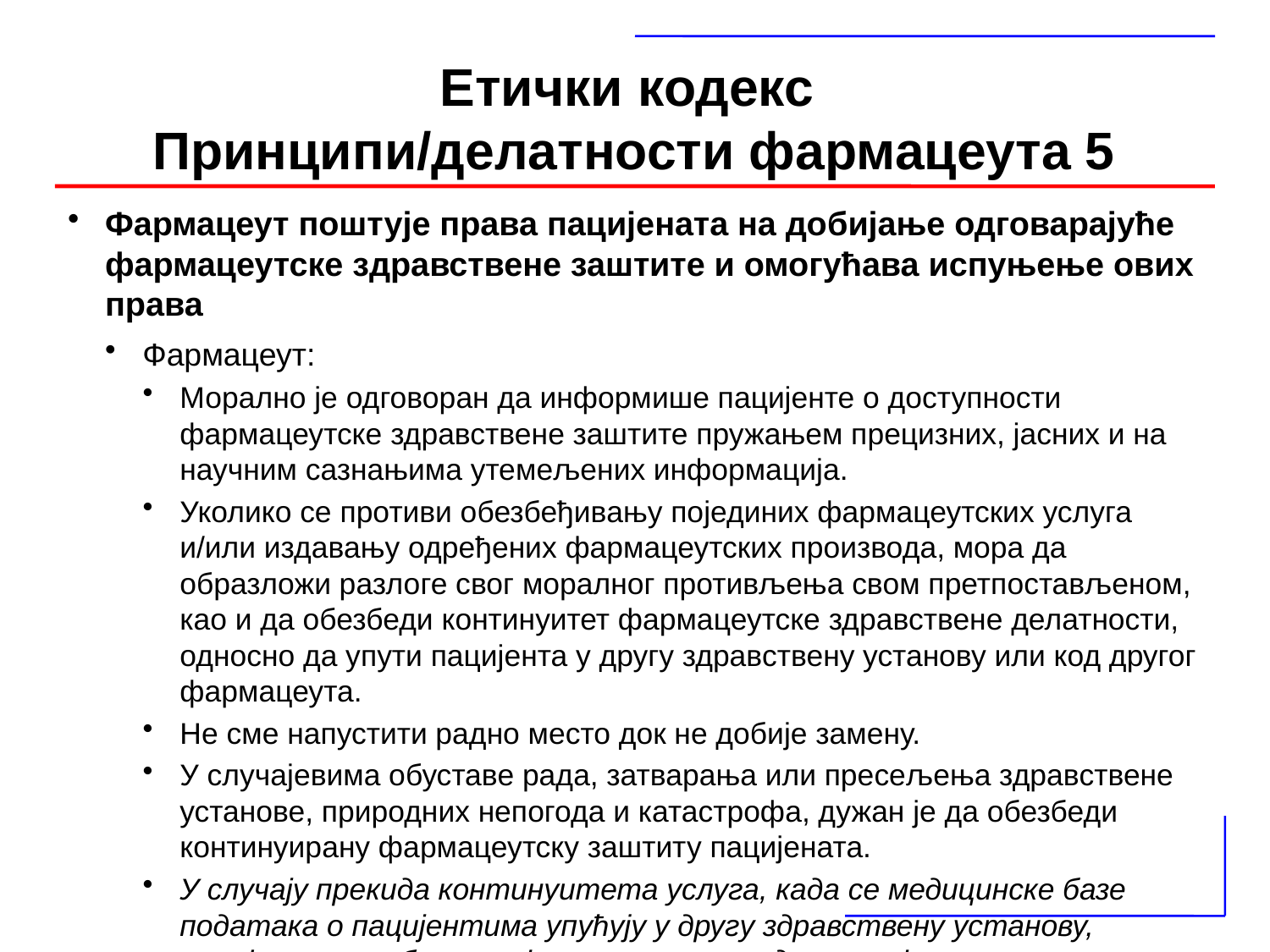

Етички кодекс
Принципи/делатности фармацеута 5
Фармацеут поштује права пацијената на добијање одговарајуће фармацеутске здравствене заштите и омогућава испуњење ових права

Фармацеут:
Морално је одговоран да информише пацијенте о доступности фармацеутске здравствене заштите пружањем прецизних, јасних и на научним сазнањима утемељених информација.
Уколико се противи обезбеђивању појединих фармацеутских услуга и/или издавању одређених фармацеутских производа, мора да образложи разлоге свог моралног противљења свом претпостављеном, као и да обезбеди континуитет фармацеутске здравствене делатности, односно да упути пацијента у другу здравствену установу или код другог фармацеута.
Не сме напустити радно место док не добије замену.
У случајевима обуставе рада, затварања или пресељења здравствене установе, природних непогода и катастрофа, дужан је да обезбеди континуирану фармацеутску заштиту пацијената.
У случају прекида континуитета услуга, када се медицинске базе података о пацијентима упућују у другу здравствену установу, пацијент мора бити информисан и мора дати своју усмену сагласност.